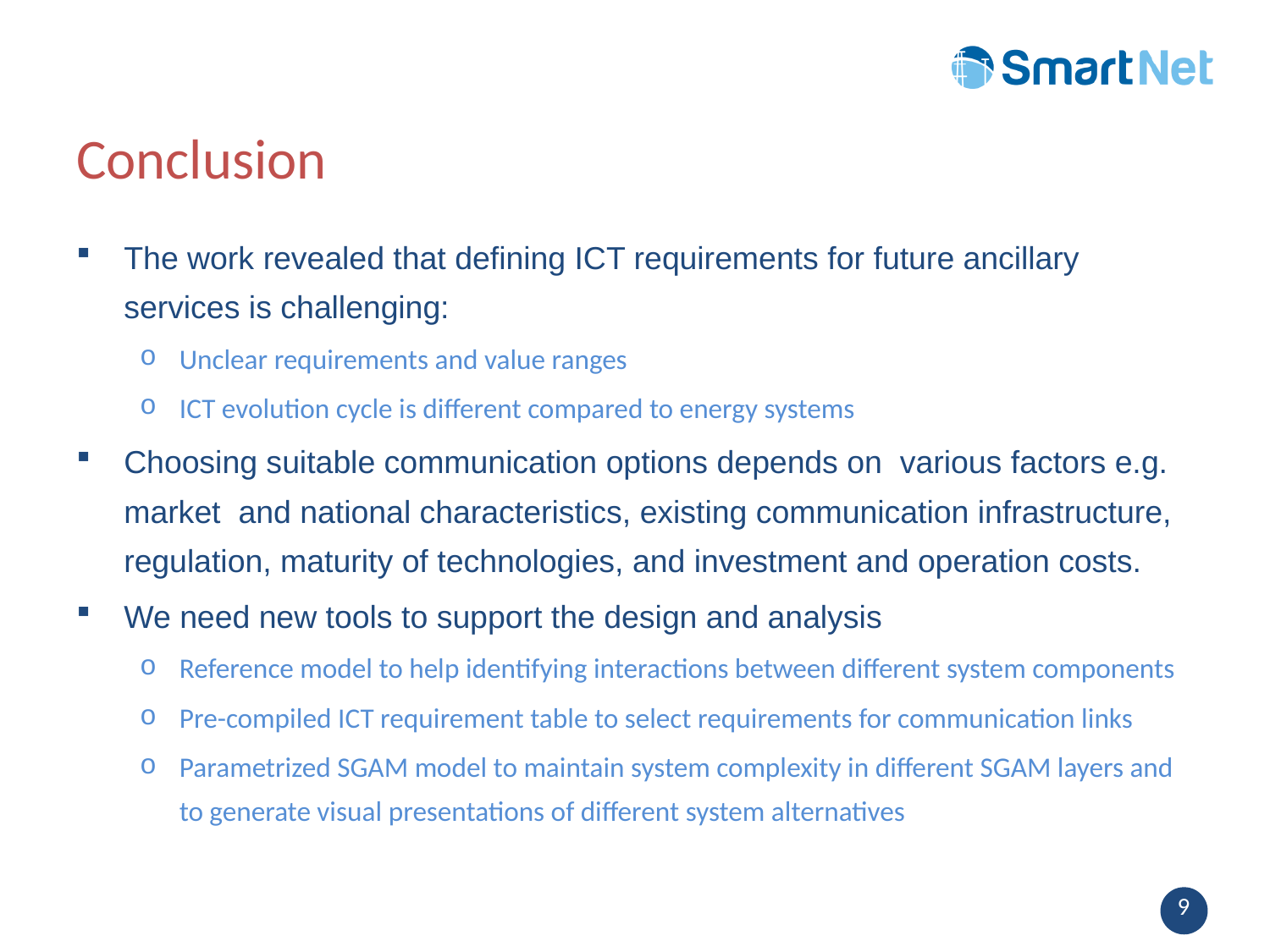

# Conclusion
The work revealed that defining ICT requirements for future ancillary services is challenging:
Unclear requirements and value ranges
ICT evolution cycle is different compared to energy systems
Choosing suitable communication options depends on  various factors e.g. market  and national characteristics, existing communication infrastructure, regulation, maturity of technologies, and investment and operation costs.
We need new tools to support the design and analysis
Reference model to help identifying interactions between different system components
Pre-compiled ICT requirement table to select requirements for communication links
Parametrized SGAM model to maintain system complexity in different SGAM layers and to generate visual presentations of different system alternatives
9